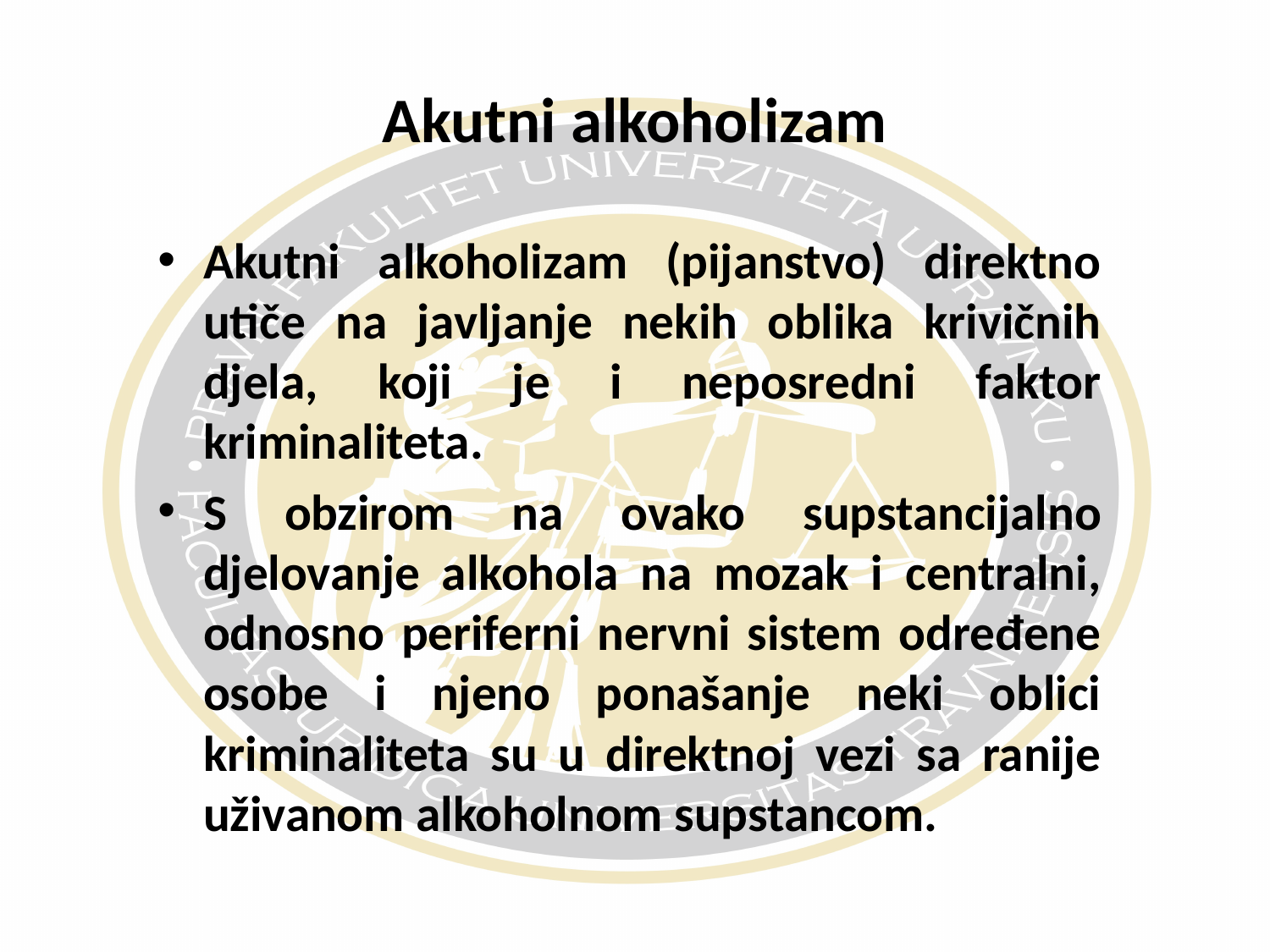

# Akutni alkoholizam
Akutni alkoholizam (pijanstvo) direktno utiče na javljanje nekih oblika krivičnih djela, koji je i neposredni faktor kriminaliteta.
S obzirom na ovako supstancijalno djelovanje alkohola na mozak i centralni, odnosno periferni nervni sistem određene osobe i njeno ponašanje neki oblici kriminaliteta su u direktnoj vezi sa ranije uživanom alkoholnom supstancom.